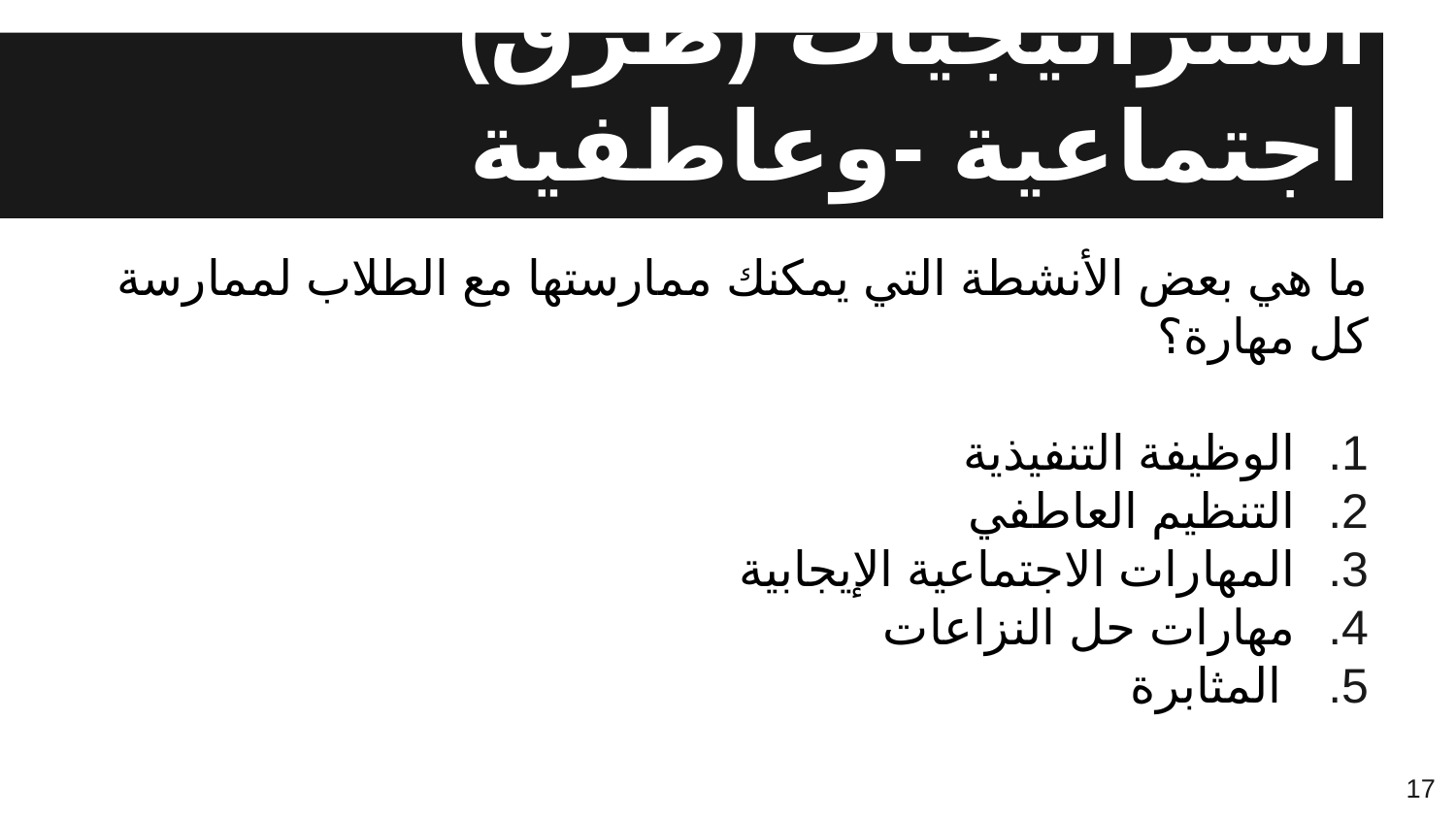

# استراتيجيات (طرق) اجتماعية -وعاطفية
ما هي بعض الأنشطة التي يمكنك ممارستها مع الطلاب لممارسة كل مهارة؟

الوظيفة التنفيذية
التنظيم العاطفي
المهارات الاجتماعية الإيجابية
مهارات حل النزاعات
 المثابرة

17